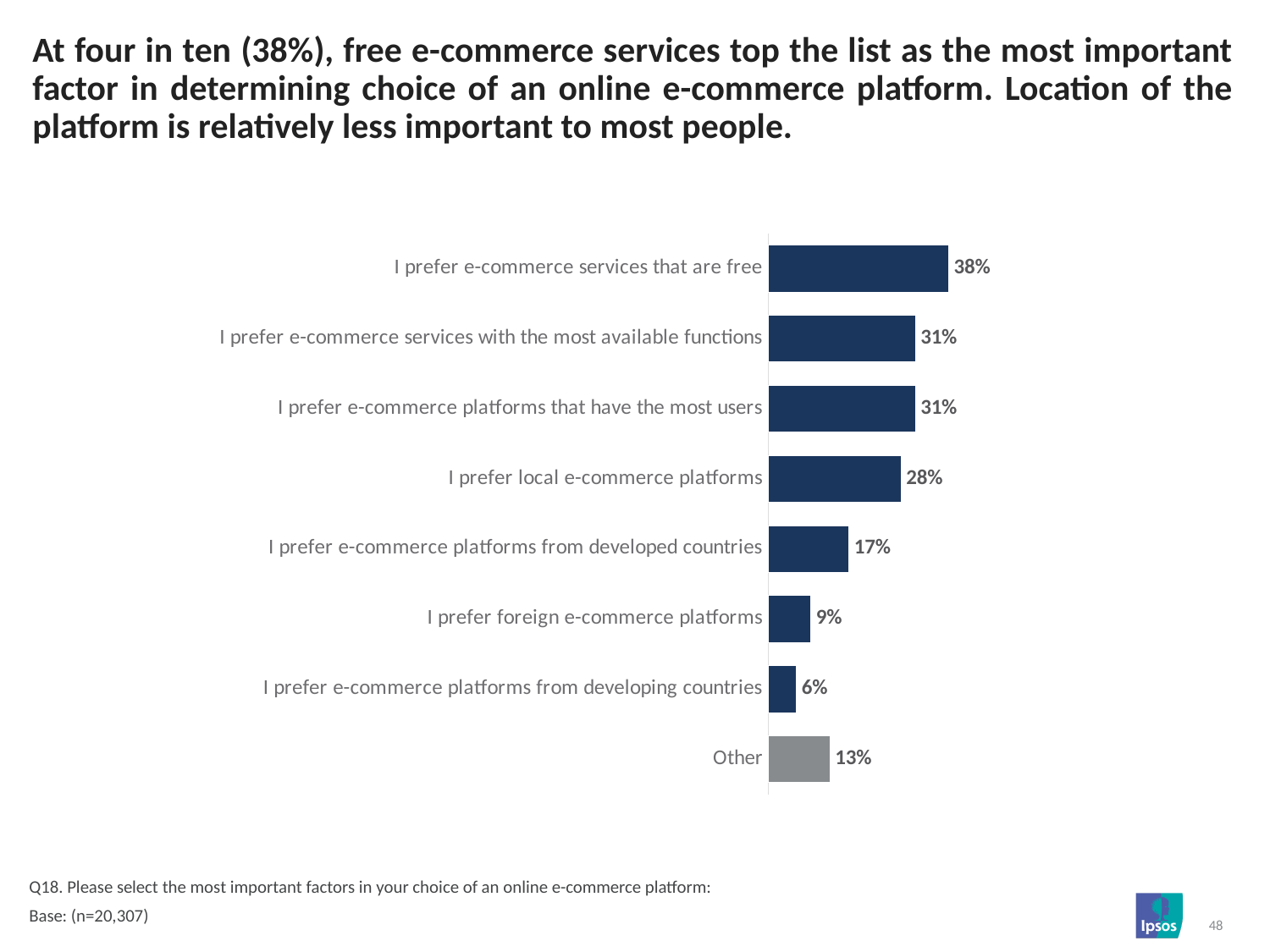

# At four in ten (38%), free e-commerce services top the list as the most important factor in determining choice of an online e-commerce platform. Location of the platform is relatively less important to most people.

### Chart

| Category | Column1 |
|---|---|
| I prefer e-commerce services that are free | 0.38 |
| I prefer e-commerce services with the most available functions | 0.31 |
| I prefer e-commerce platforms that have the most users | 0.31 |
| I prefer local e-commerce platforms | 0.28 |
| I prefer e-commerce platforms from developed countries | 0.17 |
| I prefer foreign e-commerce platforms | 0.09 |
| I prefer e-commerce platforms from developing countries | 0.06 |
| Other | 0.13 |
Q18. Please select the most important factors in your choice of an online e-commerce platform:
Base: (n=20,307)